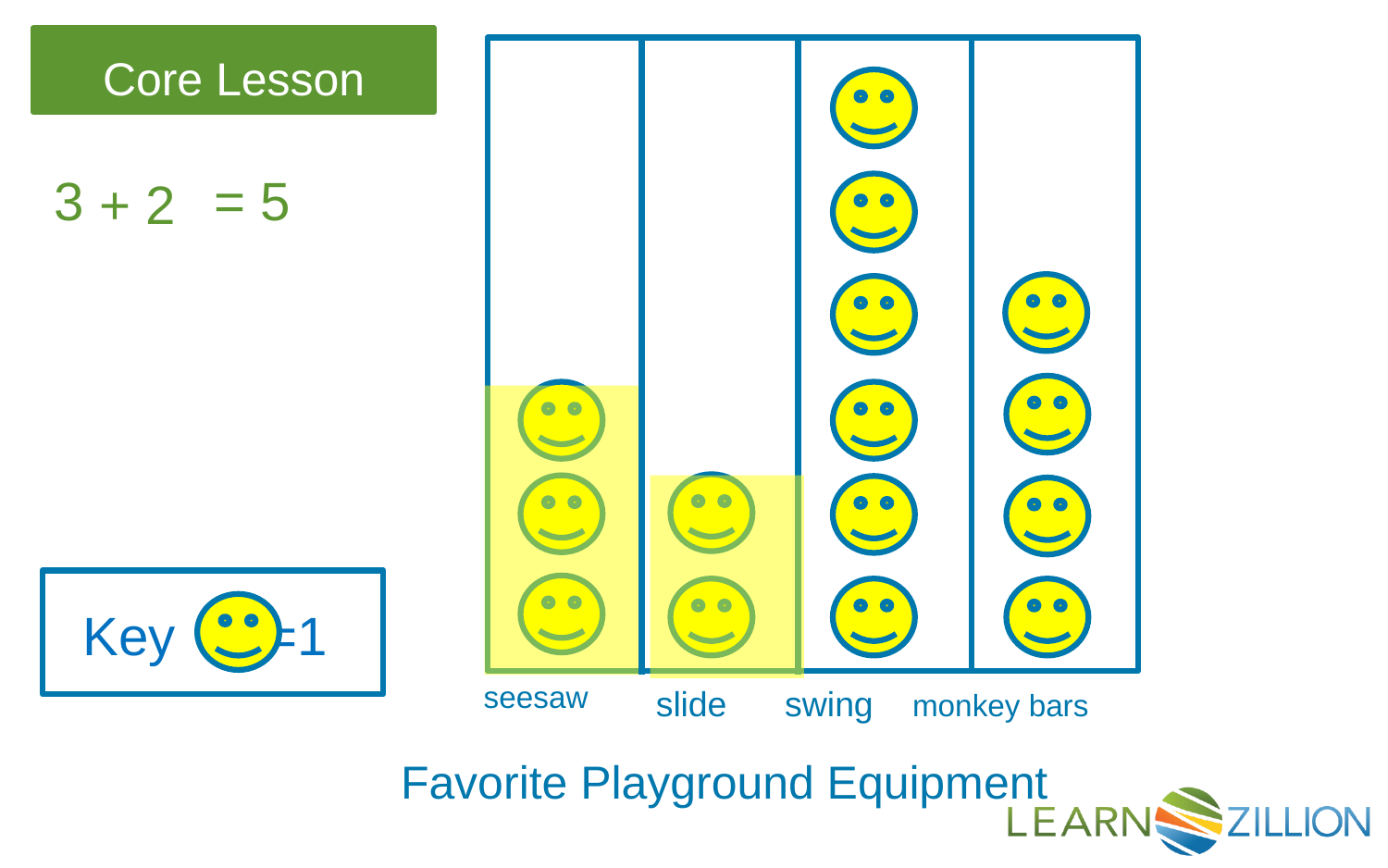

= 5
3
+ 2

Key      =1
seesaw
slide      swing    monkey bars

Favorite Playground Equipment